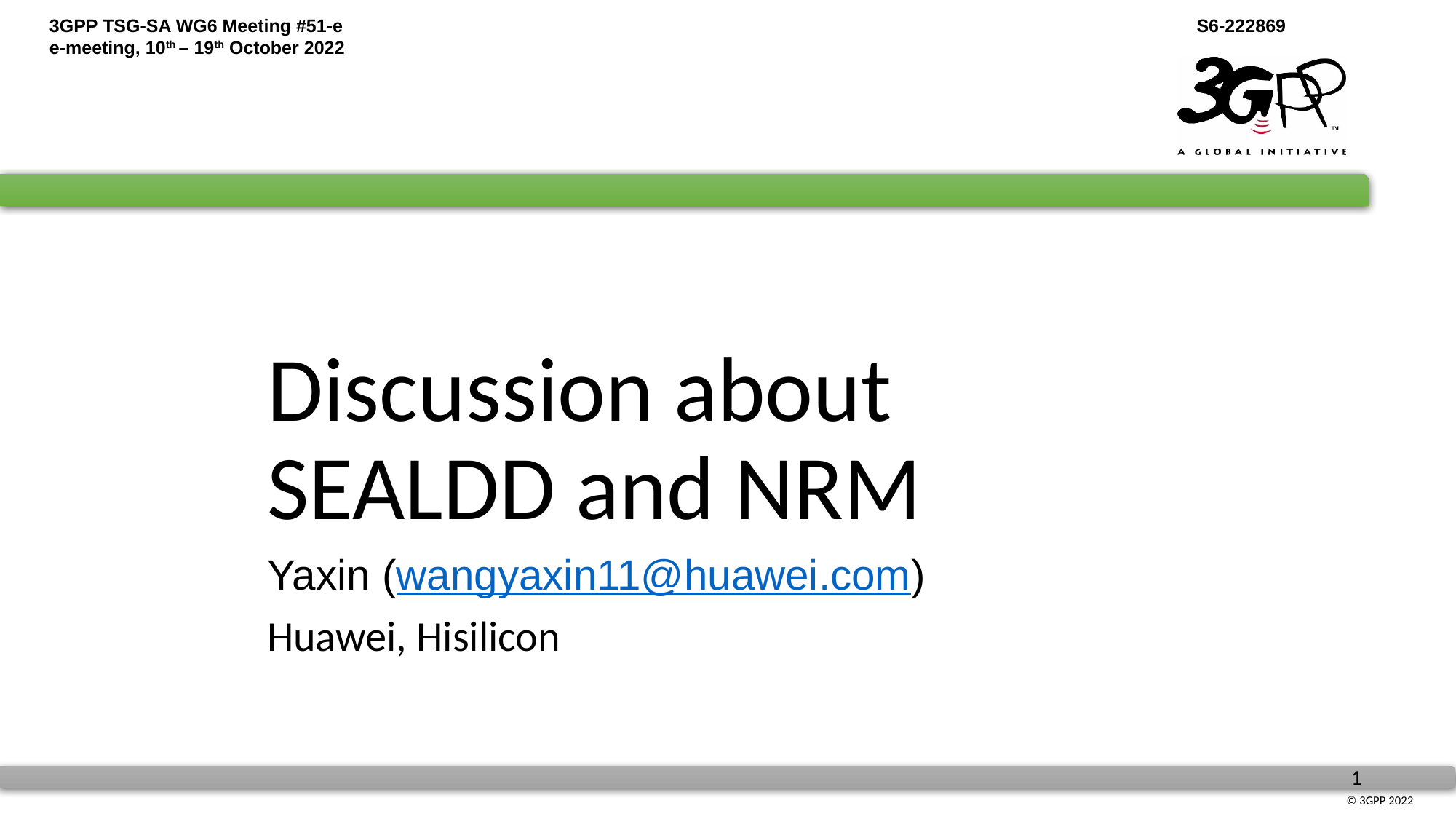

# Discussion about SEALDD and NRM
Yaxin (wangyaxin11@huawei.com)
Huawei, Hisilicon